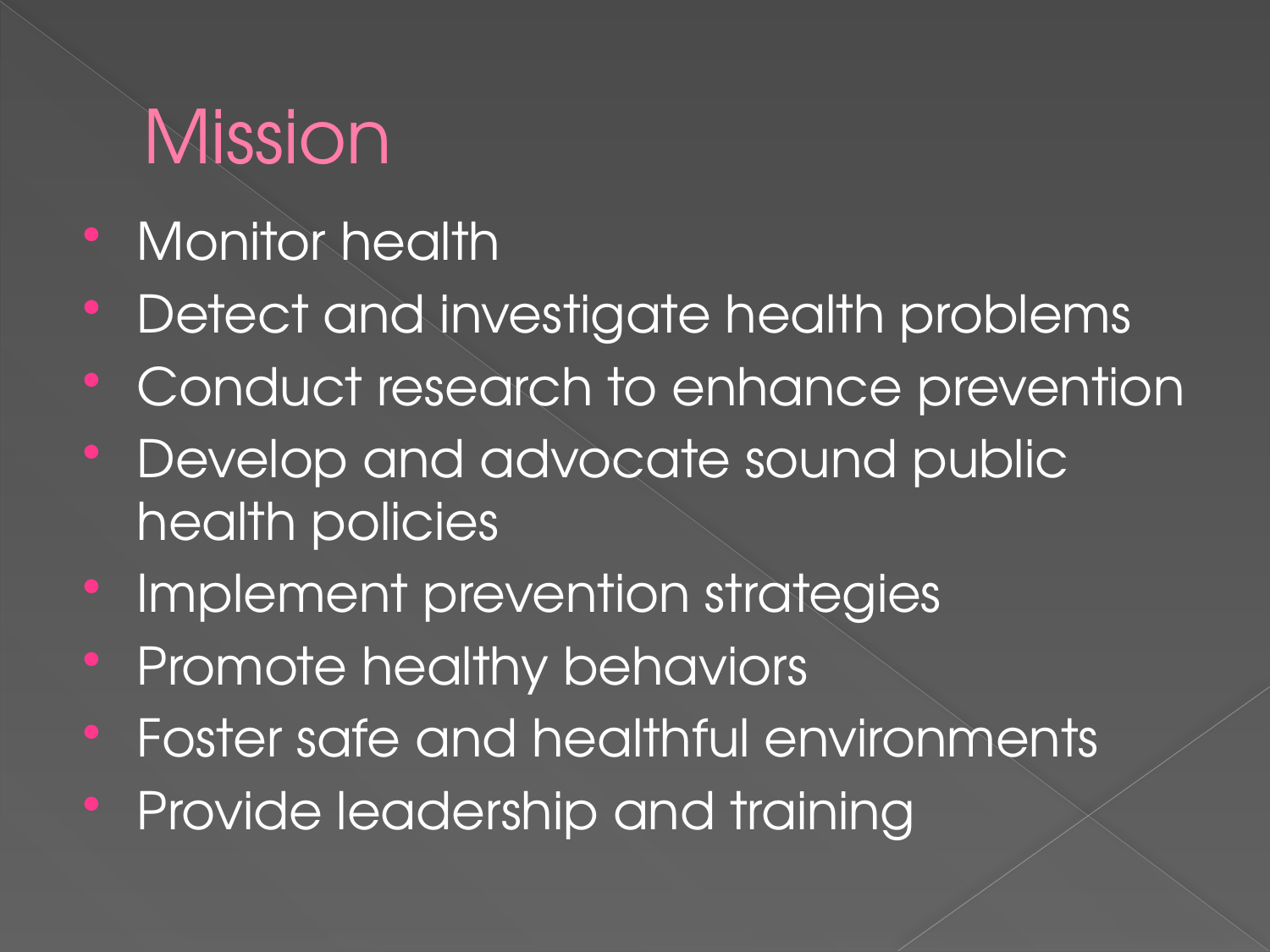

# Mission
Monitor health
Detect and investigate health problems
Conduct research to enhance prevention
Develop and advocate sound public health policies
Implement prevention strategies
Promote healthy behaviors
Foster safe and healthful environments
Provide leadership and training